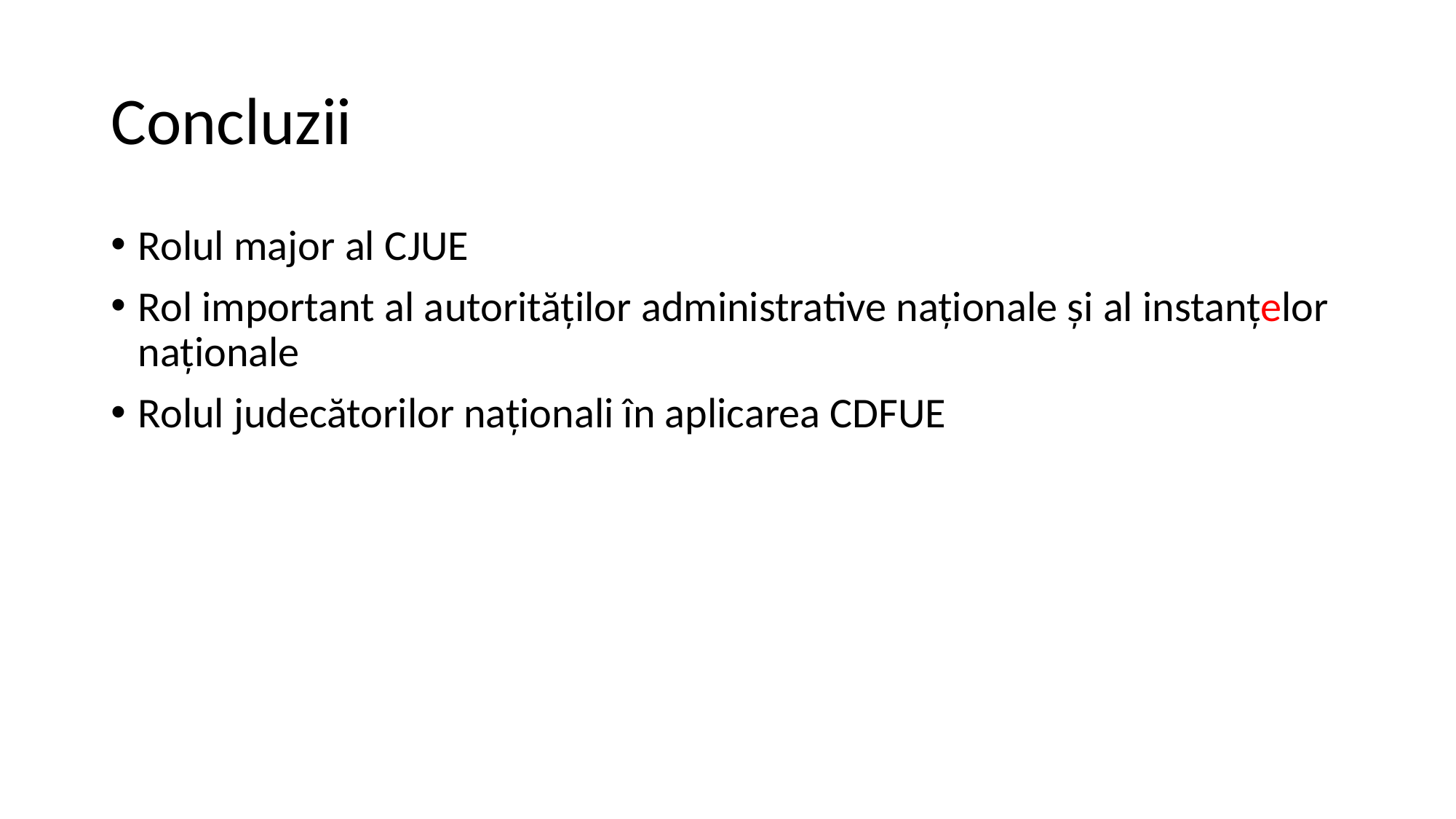

# Concluzii
Rolul major al CJUE
Rol important al autorităților administrative naționale și al instanțelor naționale
Rolul judecătorilor naționali în aplicarea CDFUE